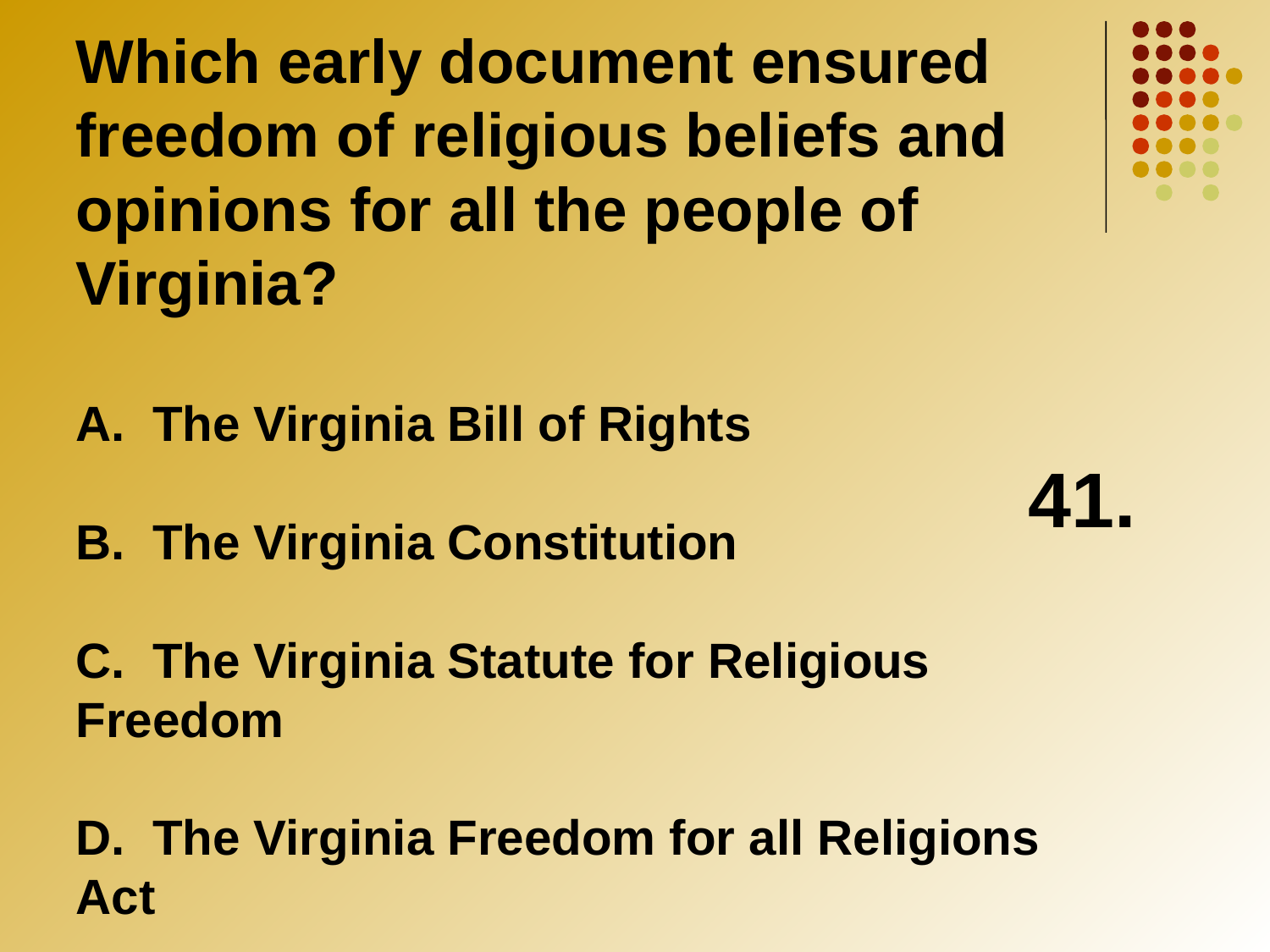

41.
Which early document ensured freedom of religious beliefs and opinions for all the people of Virginia?
A.  The Virginia Bill of Rights
B.  The Virginia Constitution
C.  The Virginia Statute for Religious 	Freedom
D.  The Virginia Freedom for all Religions 	Act